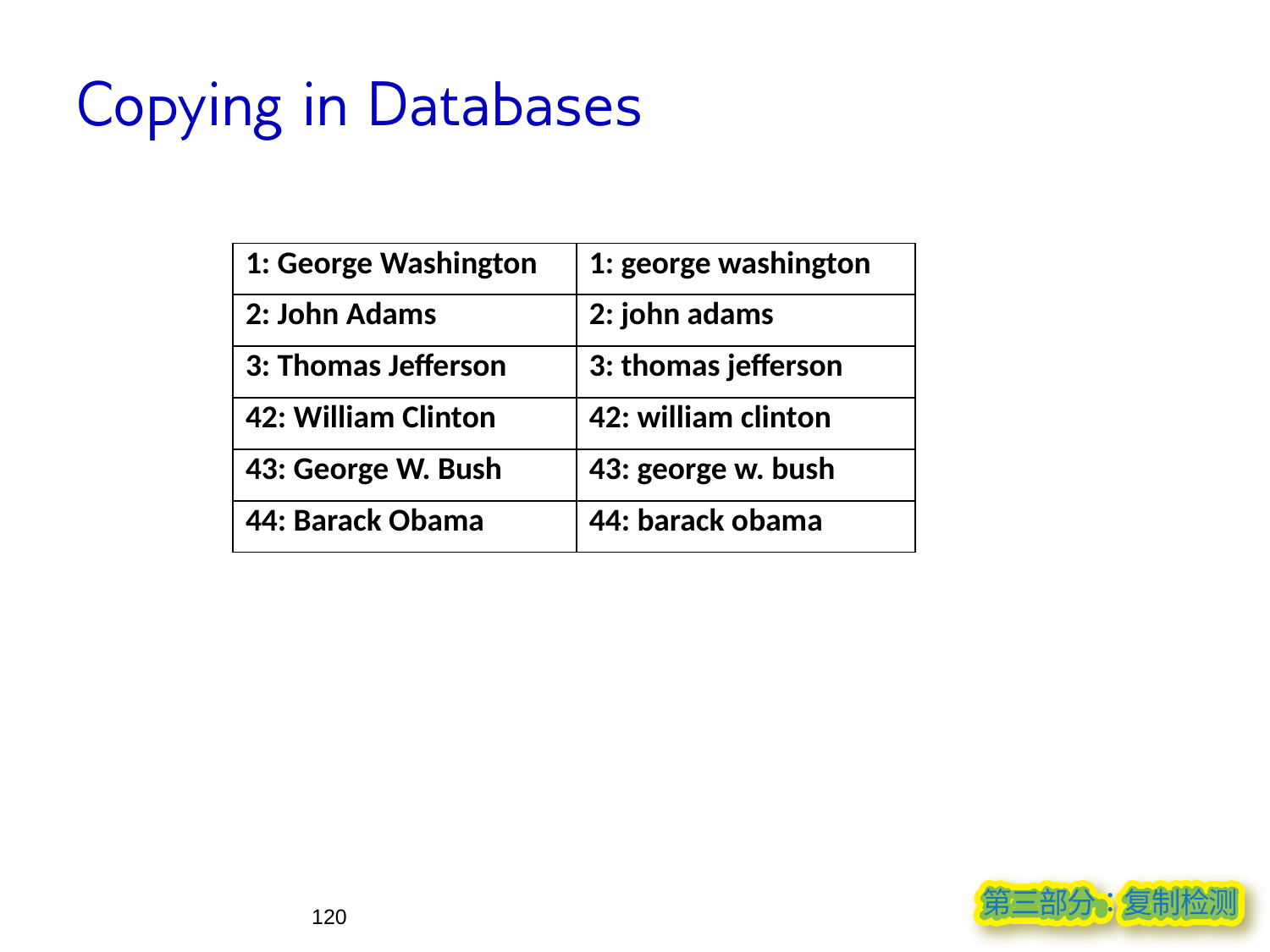

Copying in Databases
| 1: George Washington | 1: george washington |
| --- | --- |
| 2: John Adams | 2: john adams |
| 3: Thomas Jefferson | 3: thomas jefferson |
| 42: William Clinton | 42: william clinton |
| 43: George W. Bush | 43: george w. bush |
| 44: Barack Obama | 44: barack obama |
120